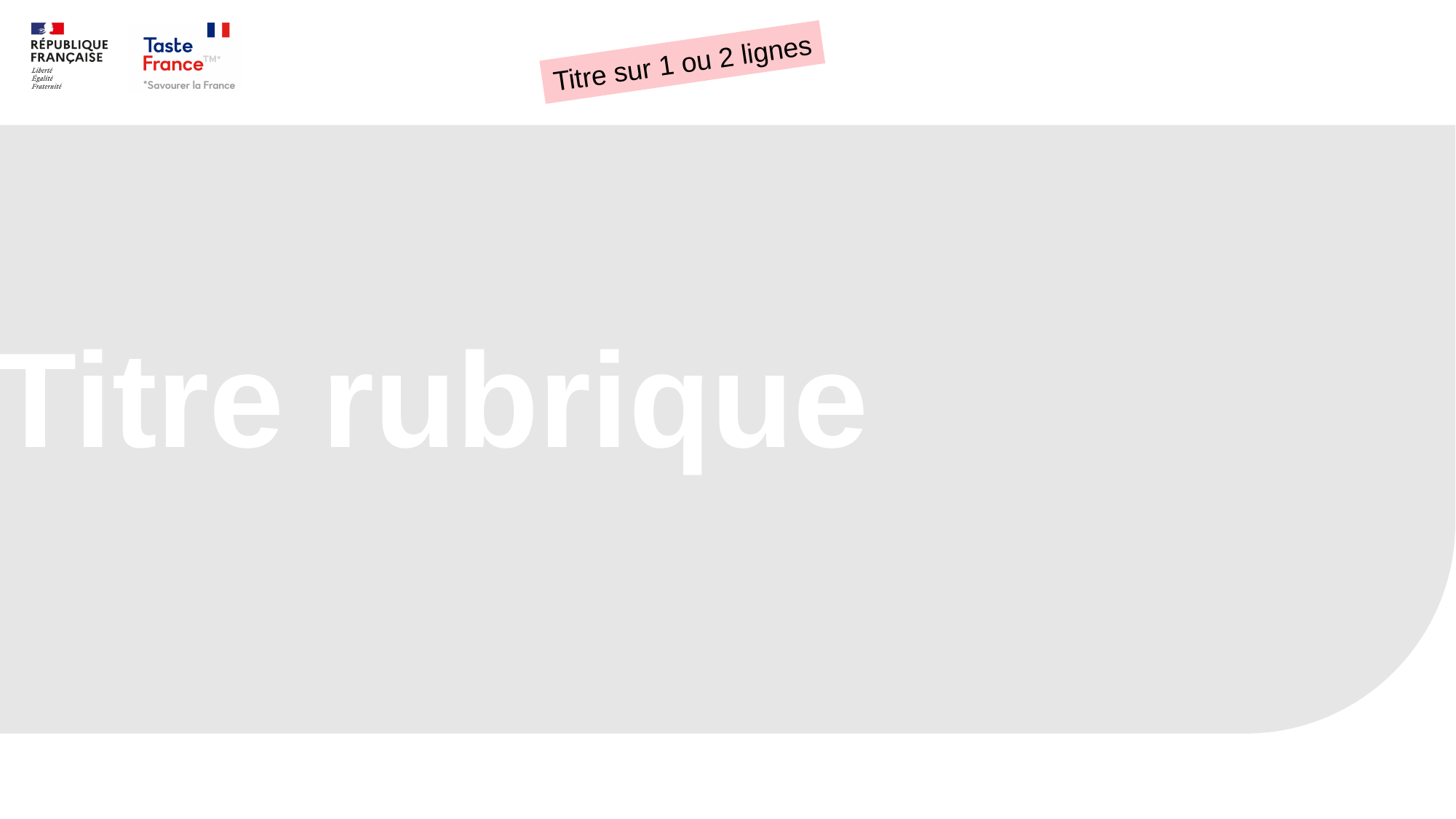

Titre sur 1 ou 2 lignes
# Titre rubrique
Titre de la présentation
7